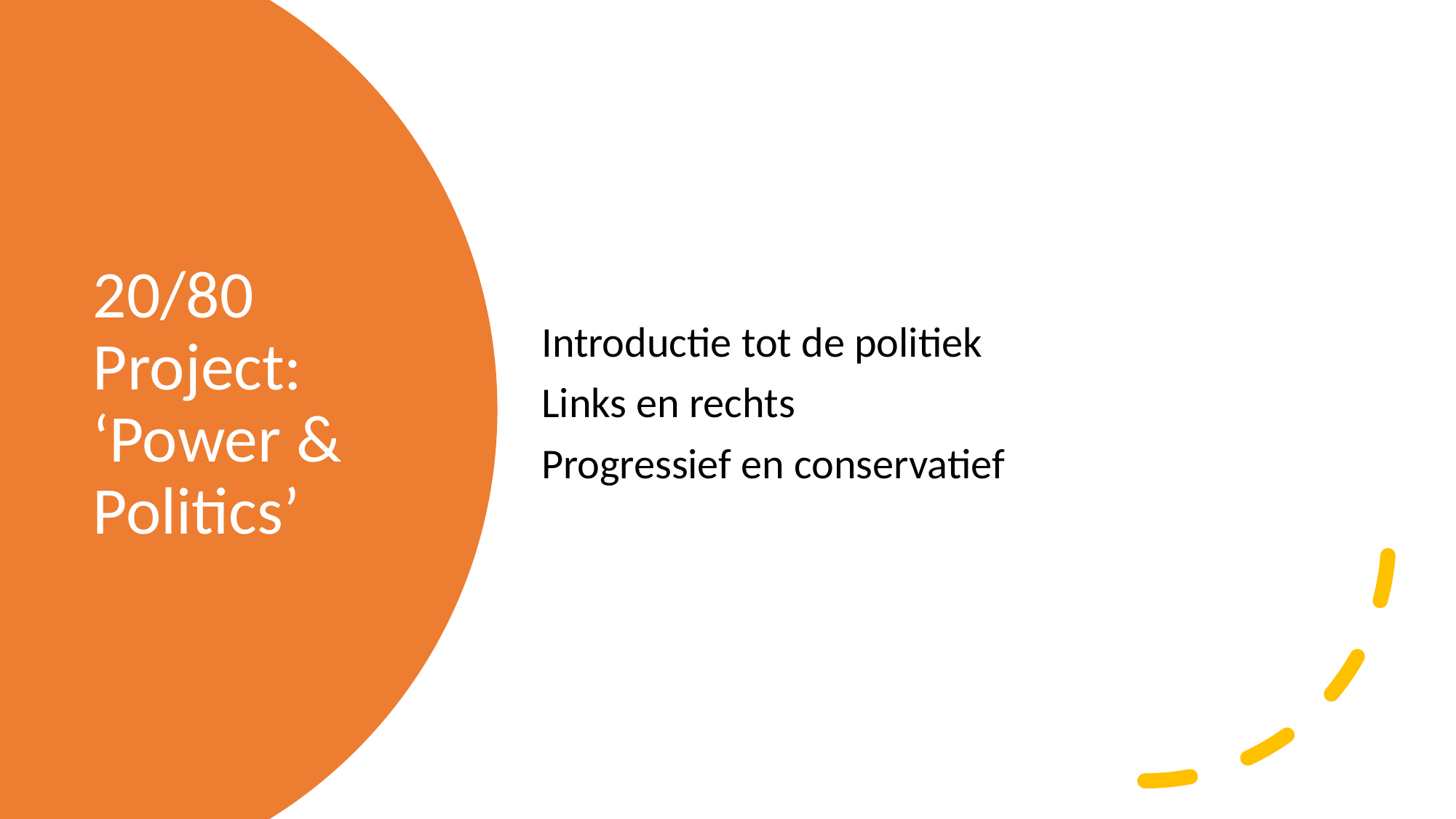

Introductie tot de politiek
Links en rechts
Progressief en conservatief
# 20/80 Project: ‘Power & Politics’